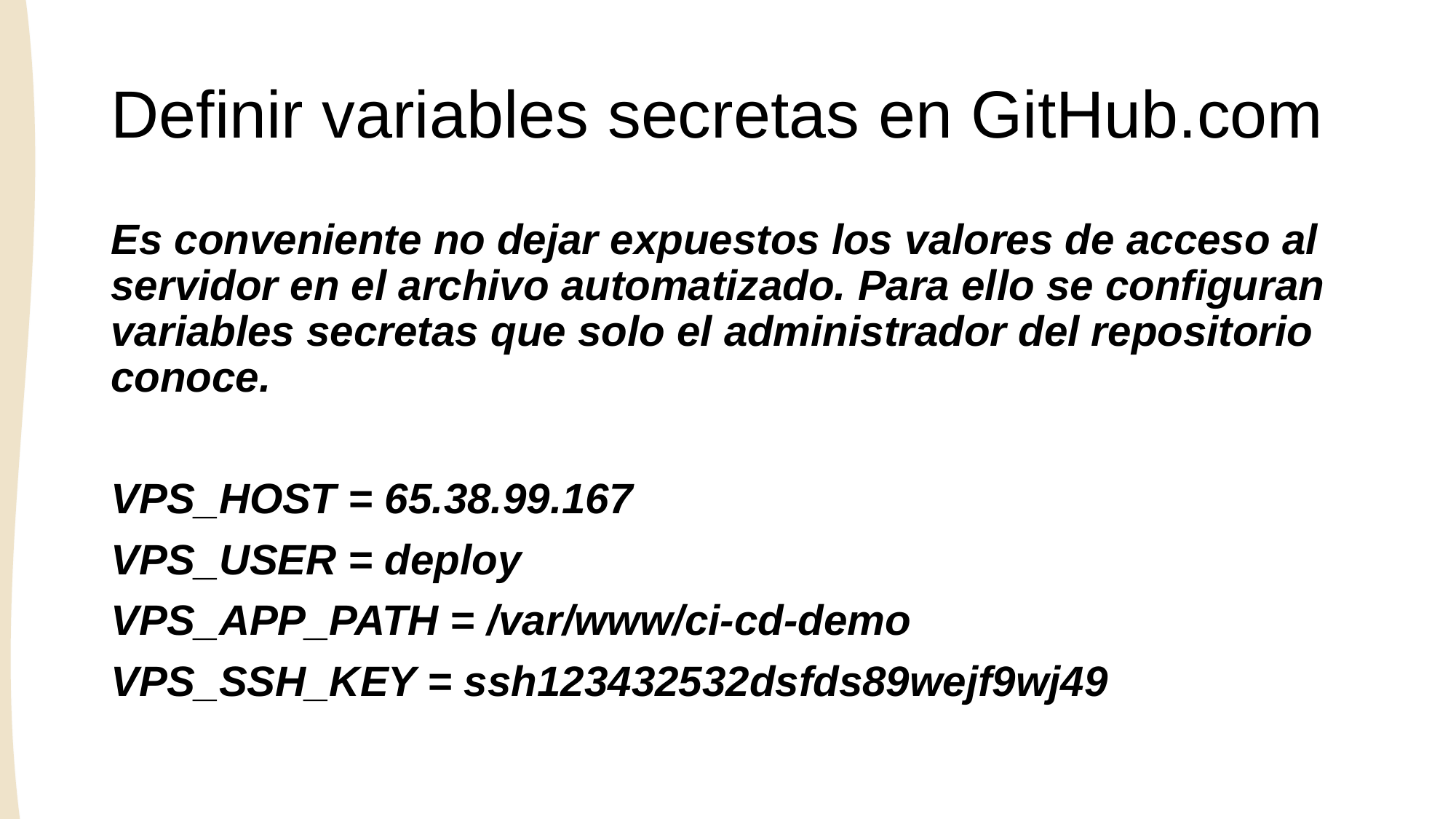

# Definir variables secretas en GitHub.com
Es conveniente no dejar expuestos los valores de acceso al servidor en el archivo automatizado. Para ello se configuran variables secretas que solo el administrador del repositorio conoce.

VPS_HOST = 65.38.99.167
VPS_USER = deploy
VPS_APP_PATH = /var/www/ci-cd-demo
VPS_SSH_KEY = ssh123432532dsfds89wejf9wj49